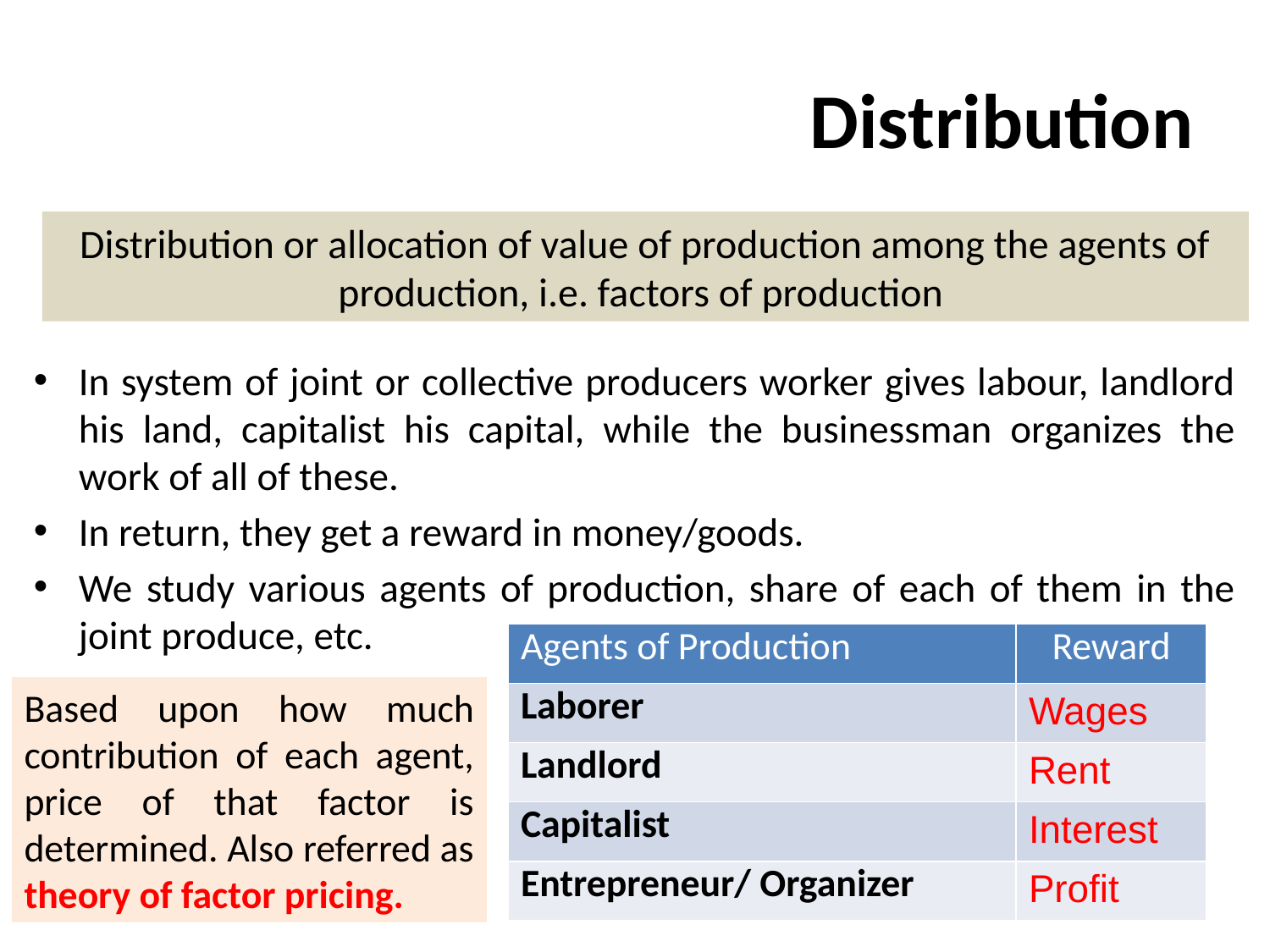

# Distribution
Distribution or allocation of value of production among the agents of production, i.e. factors of production
In system of joint or collective producers worker gives labour, landlord his land, capitalist his capital, while the businessman organizes the work of all of these.
In return, they get a reward in money/goods.
We study various agents of production, share of each of them in the joint produce, etc.

| Agents of Production | Reward |
| --- | --- |
| Laborer | Wages |
| Landlord | Rent |
| Capitalist | Interest |
| Entrepreneur/ Organizer | Profit |
Based upon how much contribution of each agent, price of that factor is determined. Also referred as theory of factor pricing.